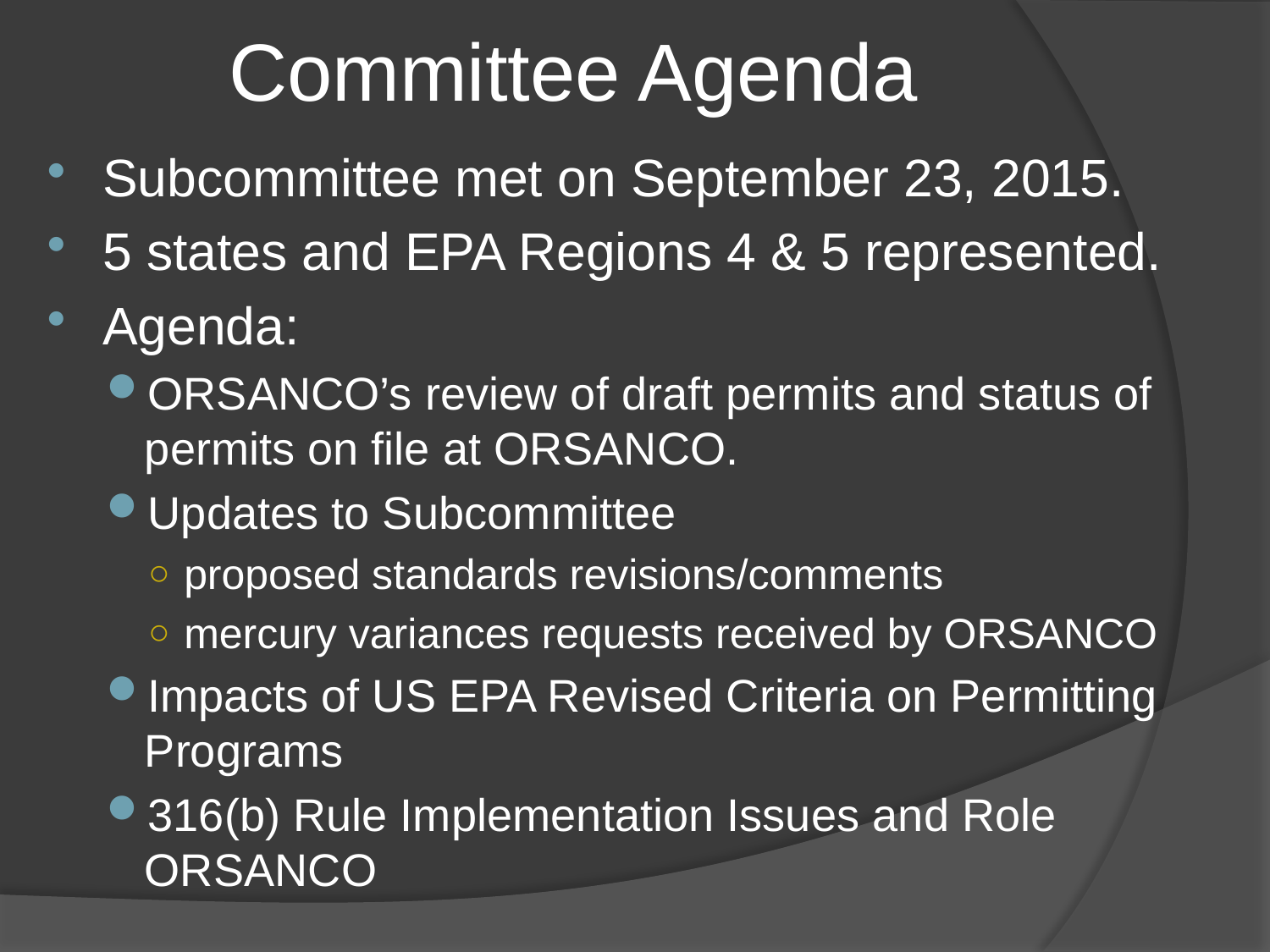

# Committee Agenda
Subcommittee met on September 23, 2015.
5 states and EPA Regions 4 & 5 represented.
Agenda:
ORSANCO’s review of draft permits and status of permits on file at ORSANCO.
Updates to Subcommittee
proposed standards revisions/comments
mercury variances requests received by ORSANCO
Impacts of US EPA Revised Criteria on Permitting Programs
316(b) Rule Implementation Issues and Role ORSANCO